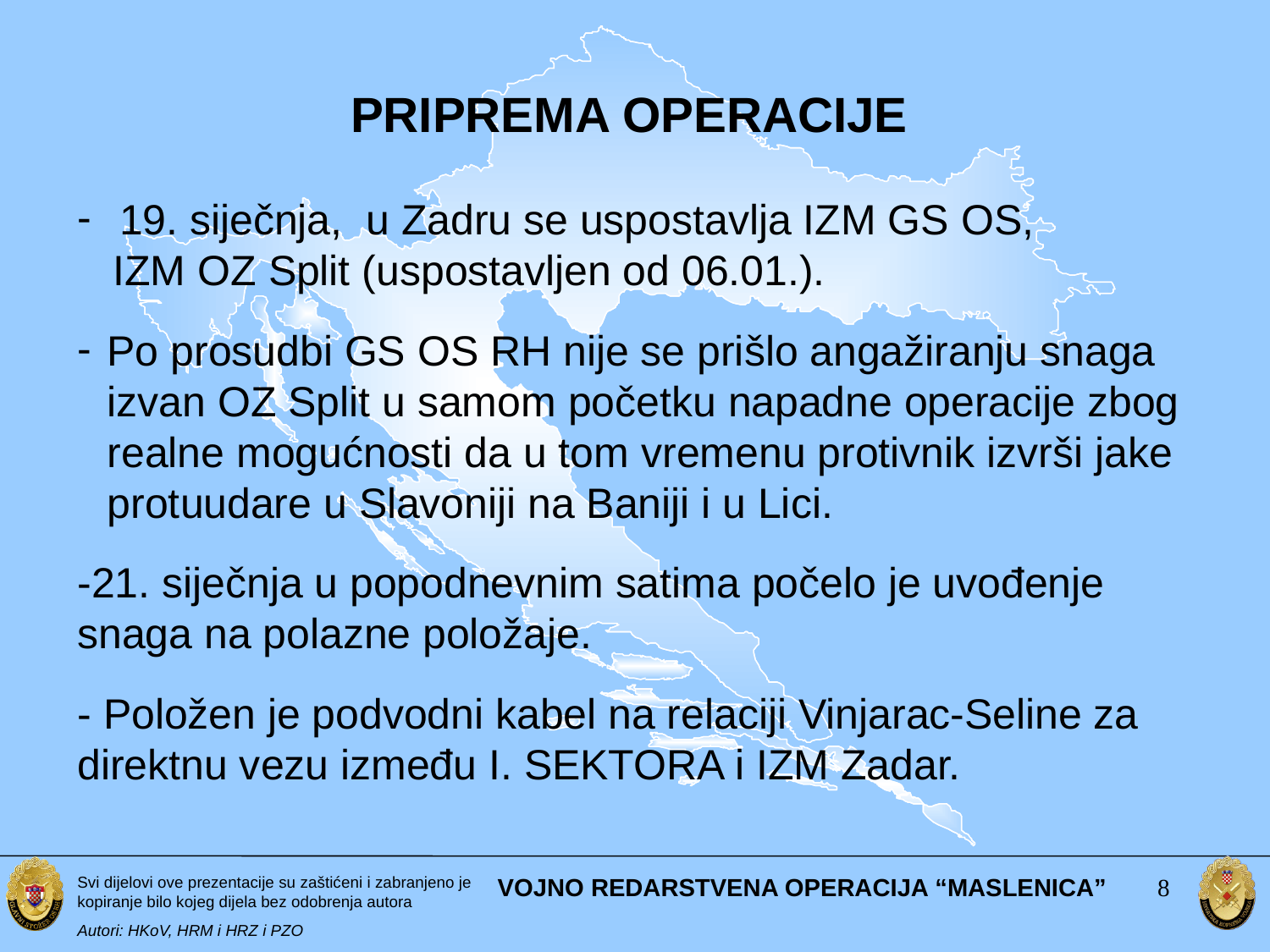

PRIPREMA OPERACIJE
 19. siječnja,  u Zadru se uspostavlja IZM GS OS,
   IZM OZ Split (uspostavljen od 06.01.).

Po prosudbi GS OS RH nije se prišlo angažiranju snaga izvan OZ Split u samom početku napadne operacije zbog realne mogućnosti da u tom vremenu protivnik izvrši jake protuudare u Slavoniji na Baniji i u Lici.

-21. siječnja u popodnevnim satima počelo je uvođenje snaga na polazne položaje.

- Položen je podvodni kabel na relaciji Vinjarac-Seline za direktnu vezu između I. SEKTORA i IZM Zadar.
VOJNO REDARSTVENA OPERACIJA “MASLENICA”